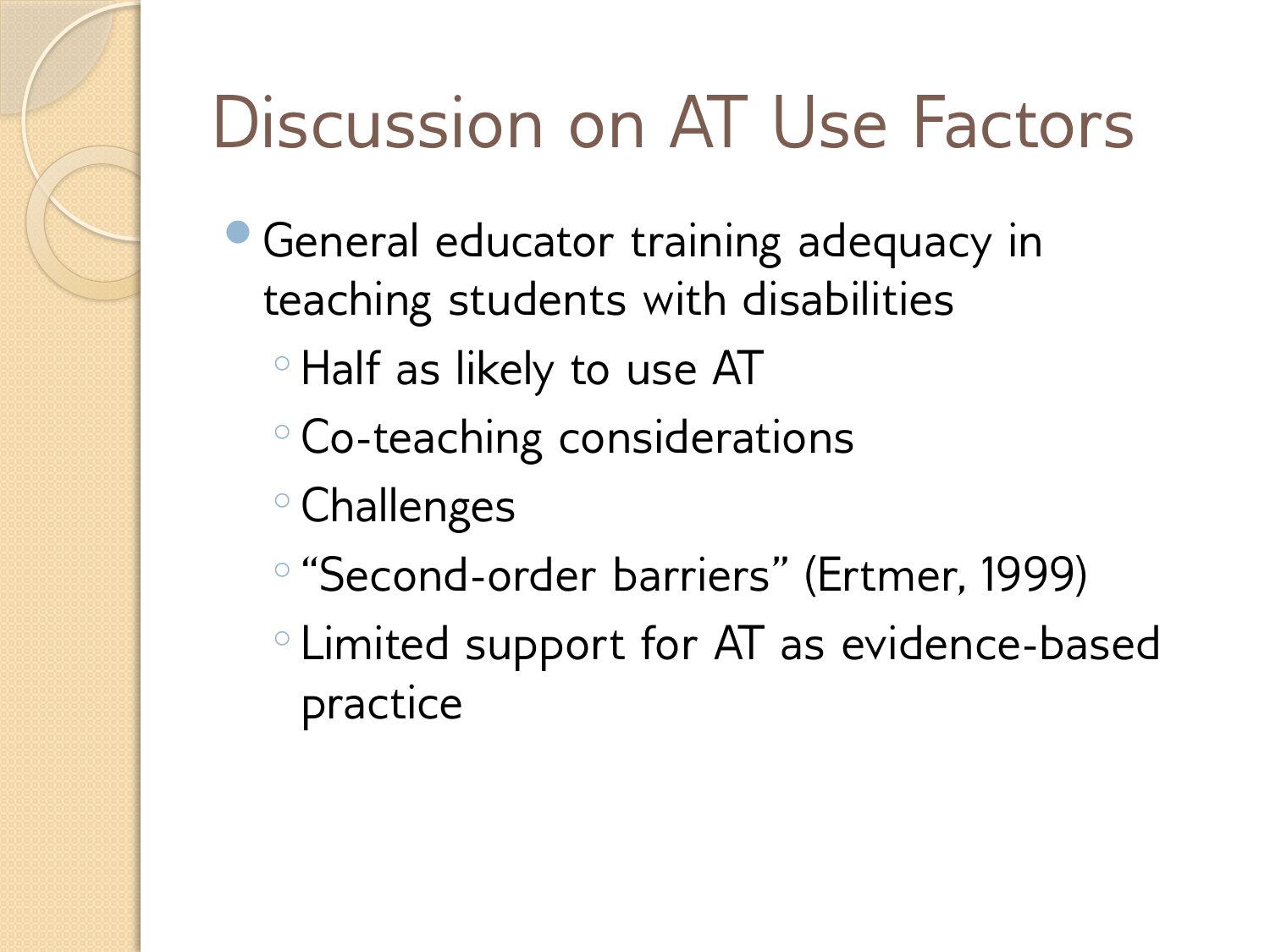

# Discussion on AT Use Factors
General educator training adequacy in teaching students with disabilities
Half as likely to use AT
Co-teaching considerations
Challenges
“Second-order barriers” (Ertmer, 1999)
Limited support for AT as evidence-based practice